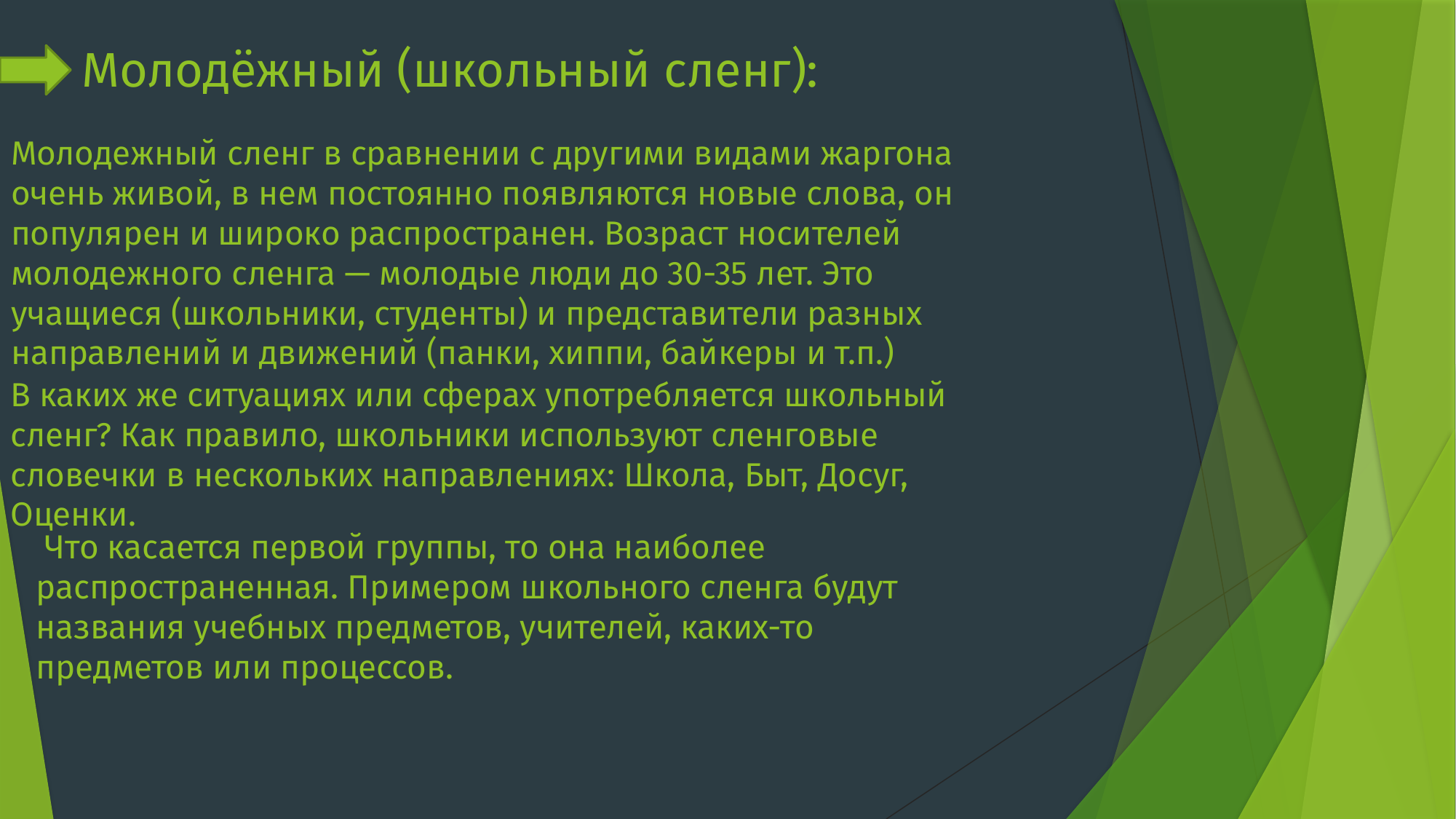

# Молодёжный (школьный сленг):

Молодежный сленг в сравнении с другими видами жаргона очень живой, в нем постоянно появляются новые слова, он популярен и широко распространен. Возраст носителей молодежного сленга — молодые люди до 30-35 лет. Это учащиеся (школьники, студенты) и представители разных направлений и движений (панки, хиппи, байкеры и т.п.)

В каких же ситуациях или сферах употребляется школьный сленг? Как правило, школьники используют сленговые словечки в нескольких направлениях: Школа, Быт, Досуг, Оценки.

 Что касается первой группы, то она наиболее распространенная. Примером школьного сленга будут названия учебных предметов, учителей, каких-то предметов или процессов.